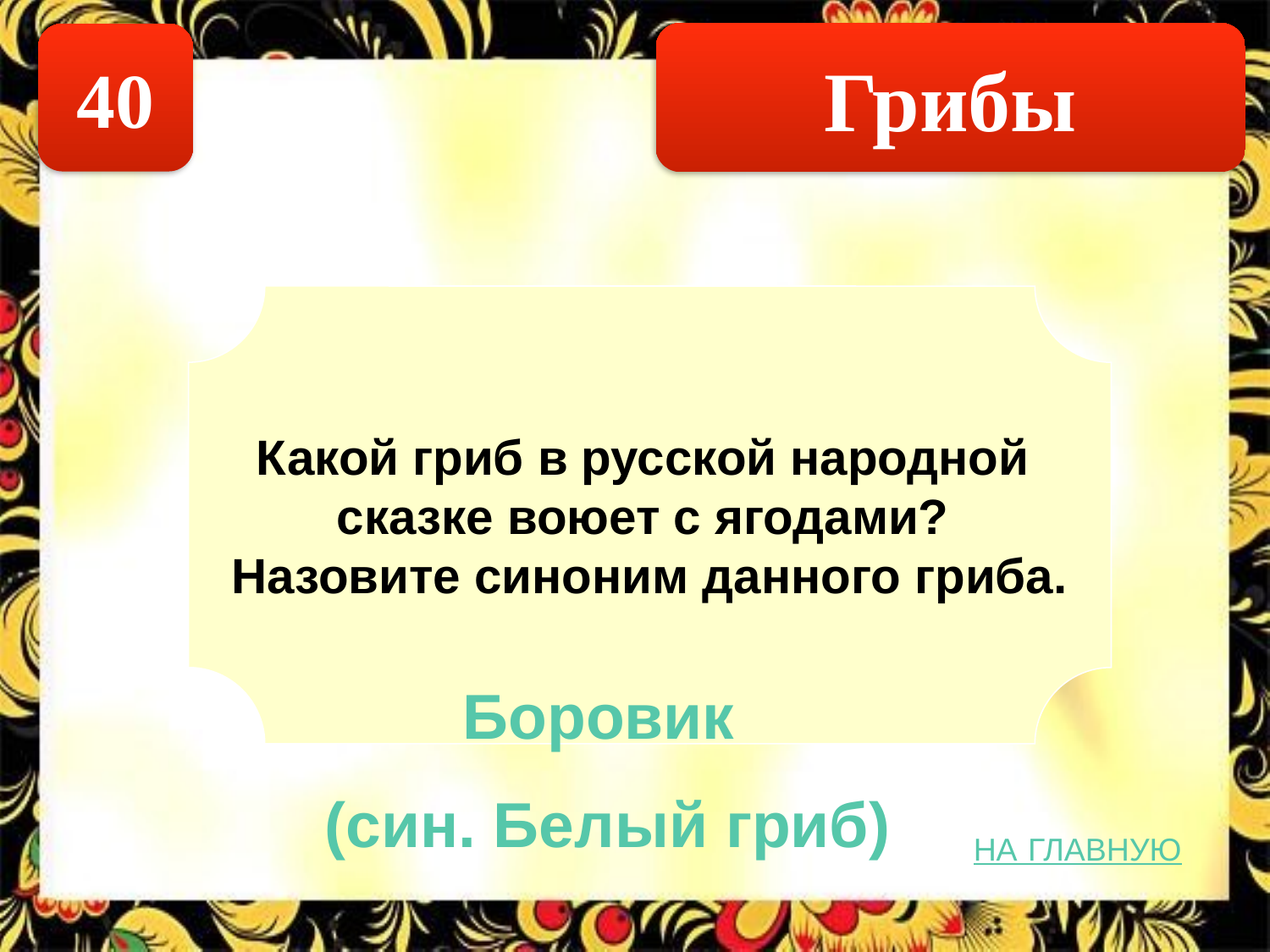

Грибы
40
Какой гриб в русской народной
сказке воюет с ягодами?
Назовите синоним данного гриба.
Боровик
(син. Белый гриб)
НА ГЛАВНУЮ